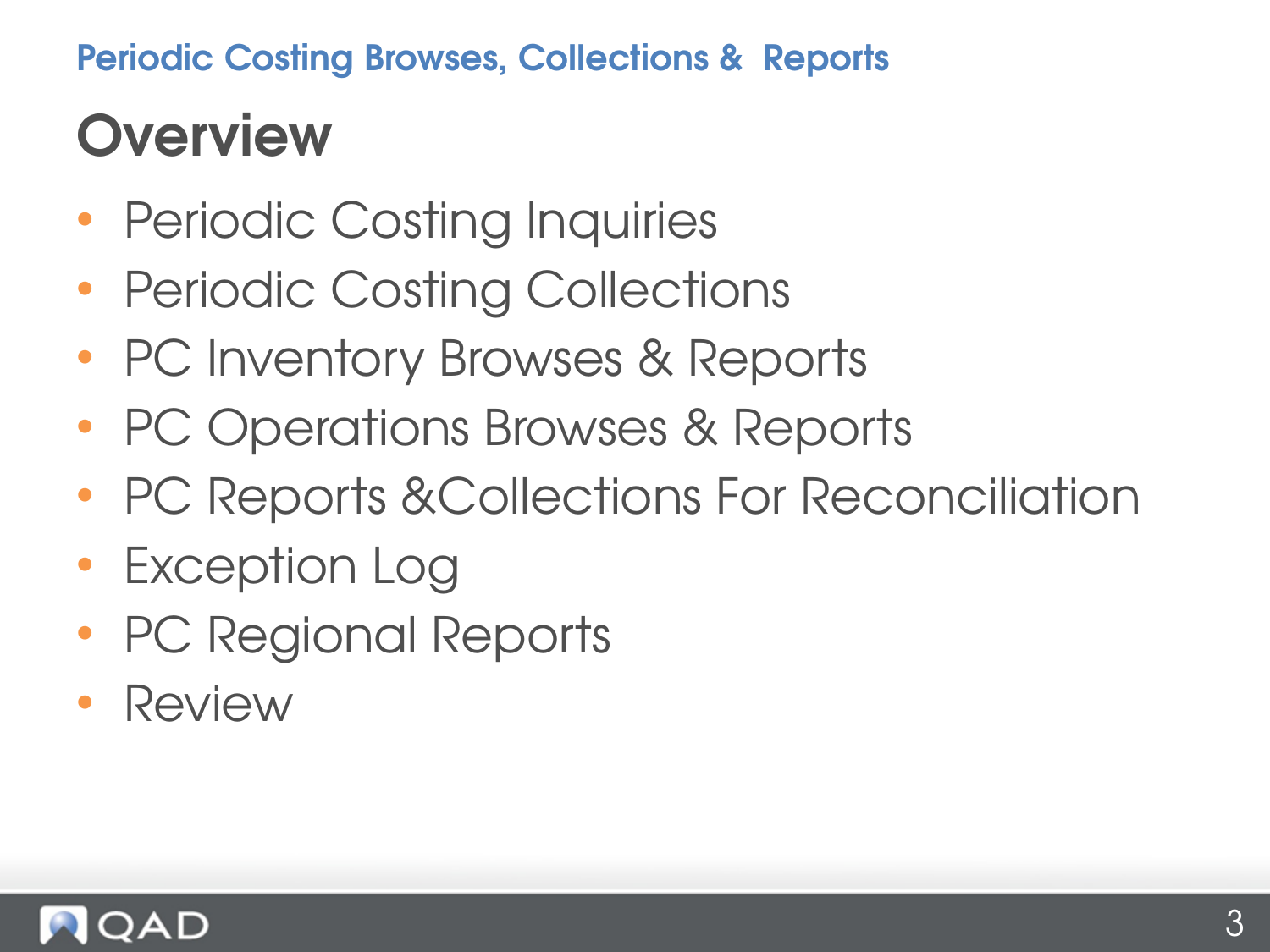

Periodic Costing Browses, Collections &  Reports
# Overview
Periodic Costing Inquiries
Periodic Costing Collections
PC Inventory Browses & Reports
PC Operations Browses & Reports
PC Reports &Collections For Reconciliation
Exception Log
PC Regional Reports
Review
3